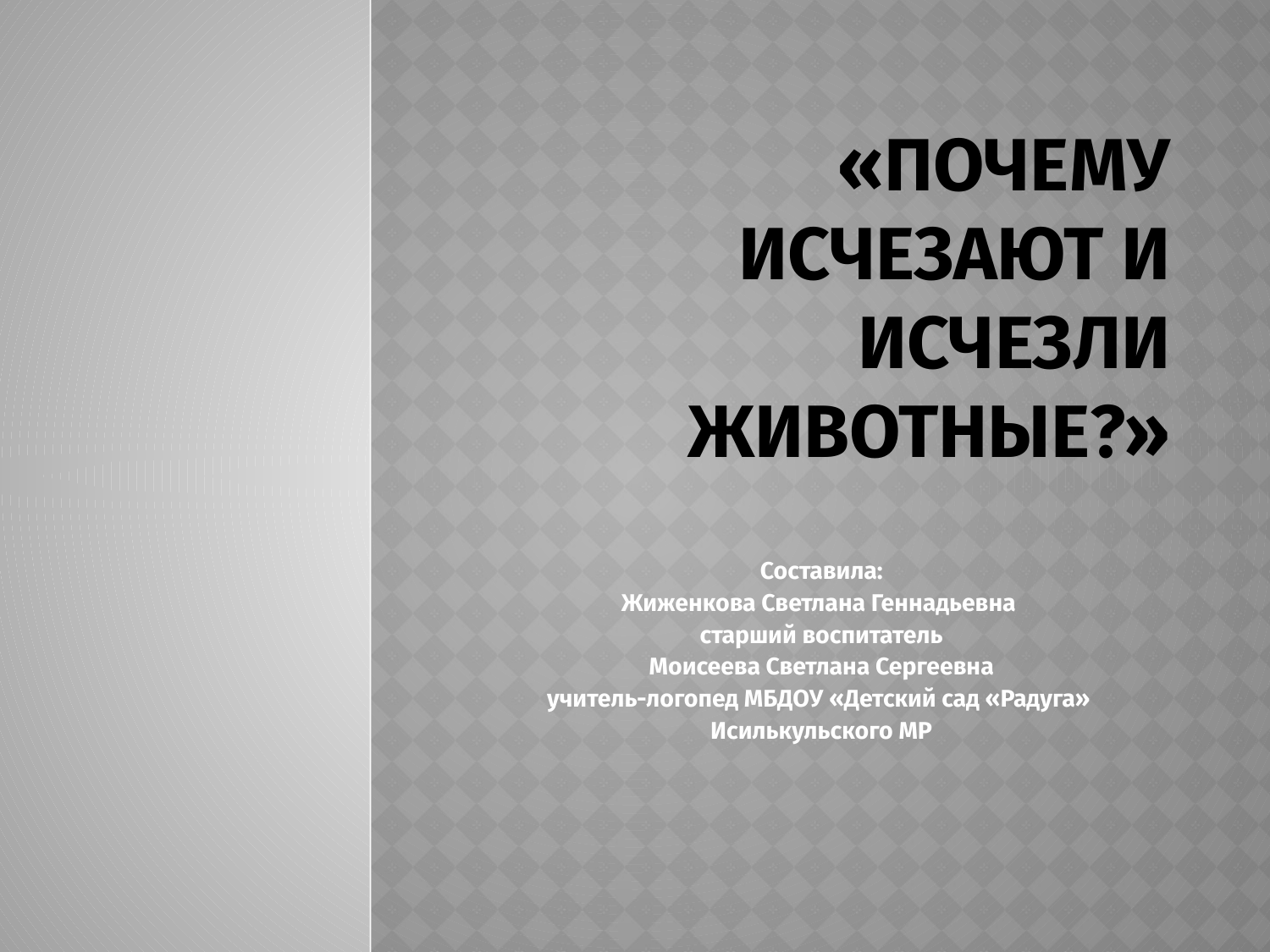

# «Почему исчезают и исчезли животные?»
Составила:
Жиженкова Светлана Геннадьевна
старший воспитатель
Моисеева Светлана Сергеевна
учитель-логопед МБДОУ «Детский сад «Радуга»
Исилькульского МР